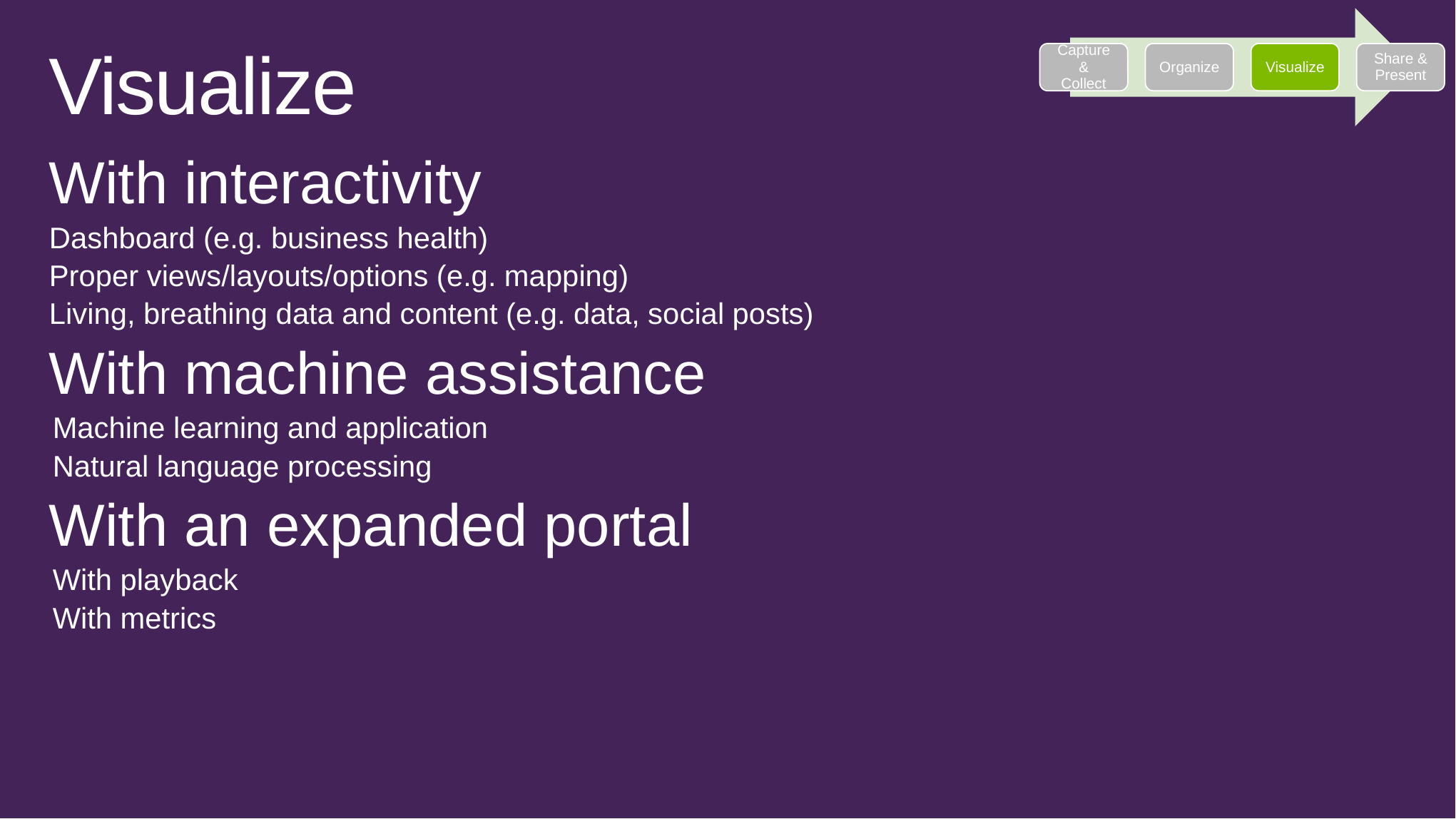

Capture &
Collect
Organize
Visualize
Share &
Present
# Visualize
With interactivity
Dashboard (e.g. business health)
Proper views/layouts/options (e.g. mapping)
Living, breathing data and content (e.g. data, social posts)
With machine assistance
Machine learning and application
Natural language processing
With an expanded portal
With playback
With metrics